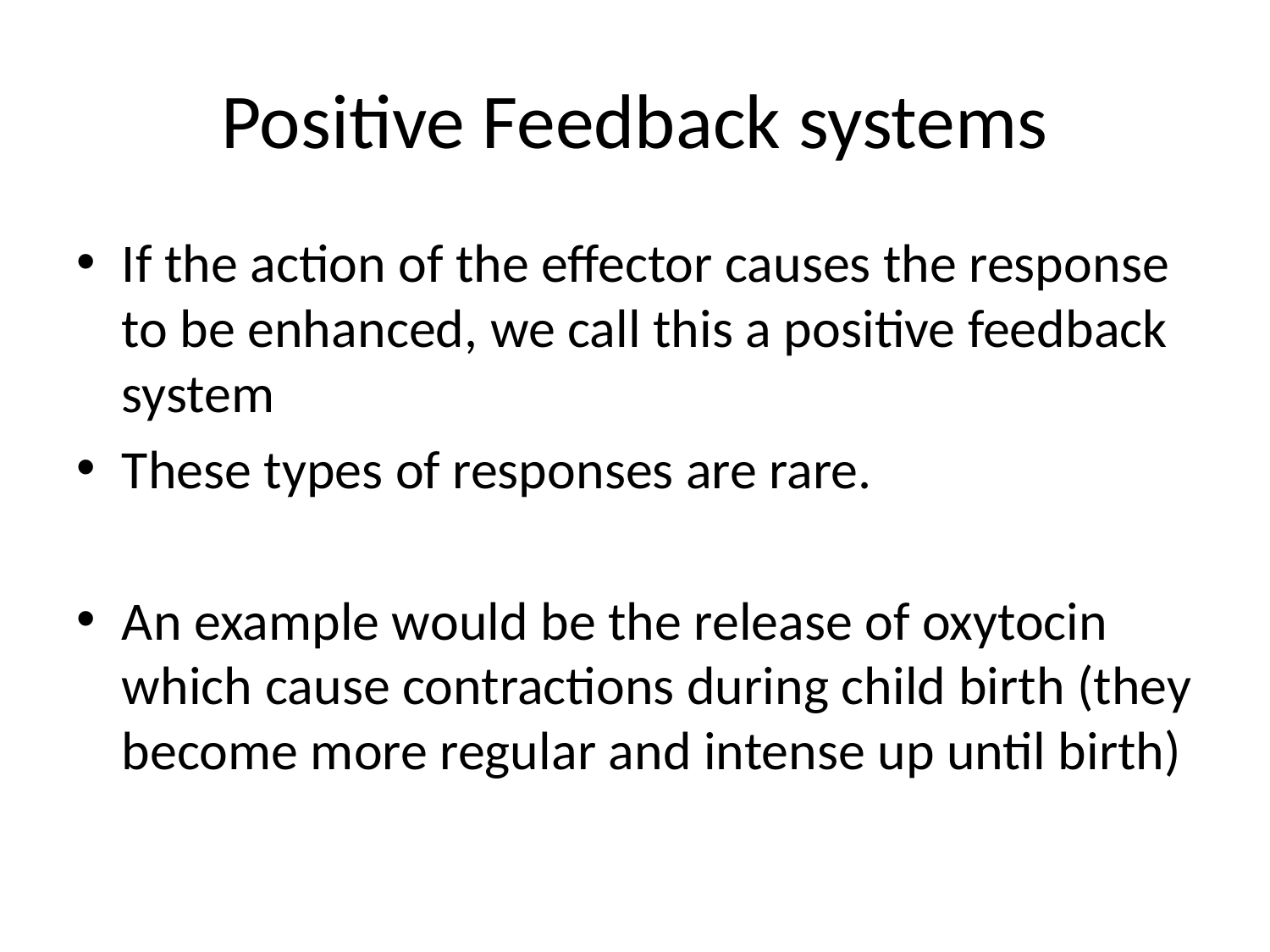

# Positive Feedback systems
If the action of the effector causes the response to be enhanced, we call this a positive feedback system
These types of responses are rare.

An example would be the release of oxytocin which cause contractions during child birth (they become more regular and intense up until birth)